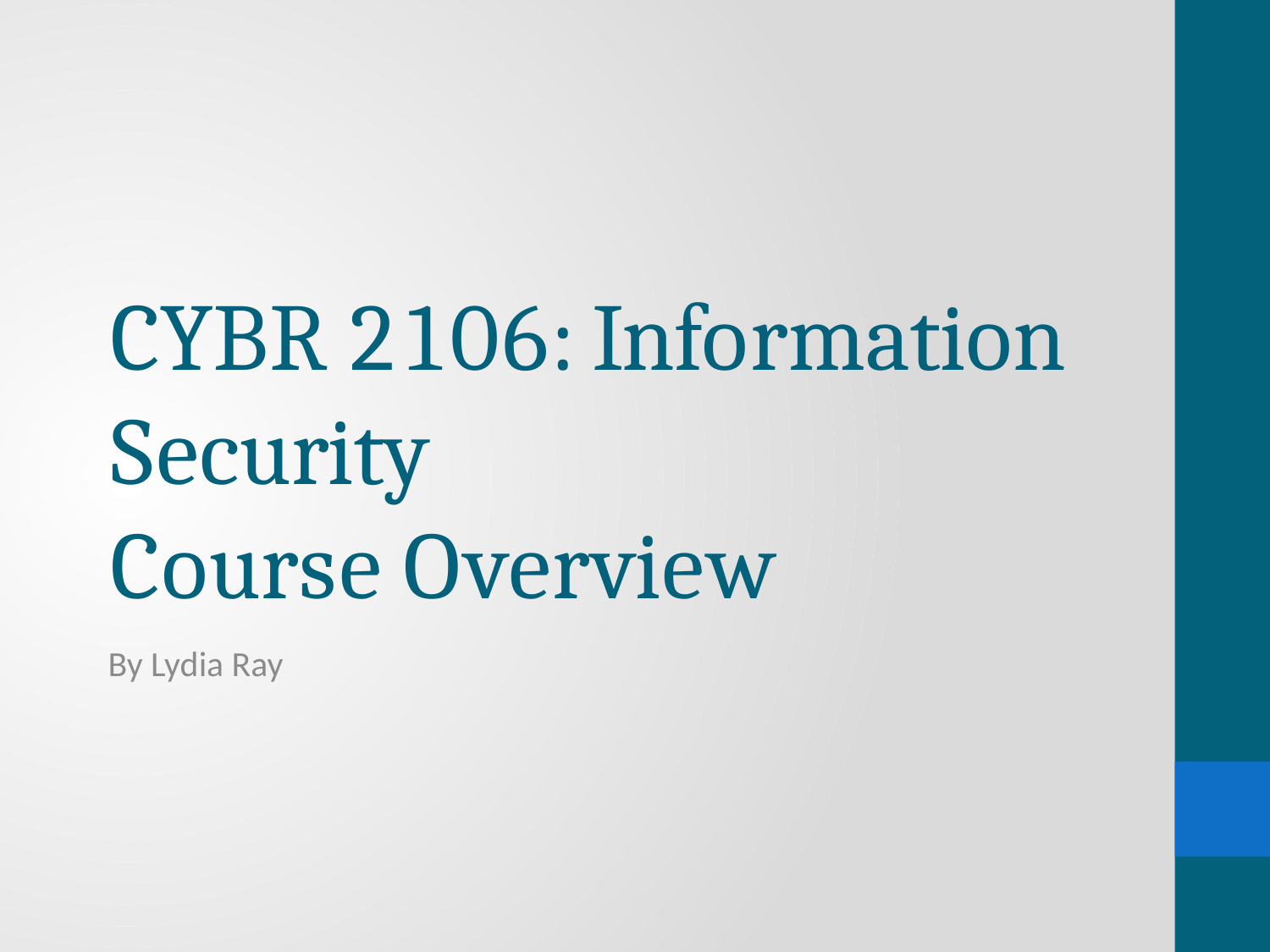

# CYBR 2106: Information Security Course Overview
By Lydia Ray